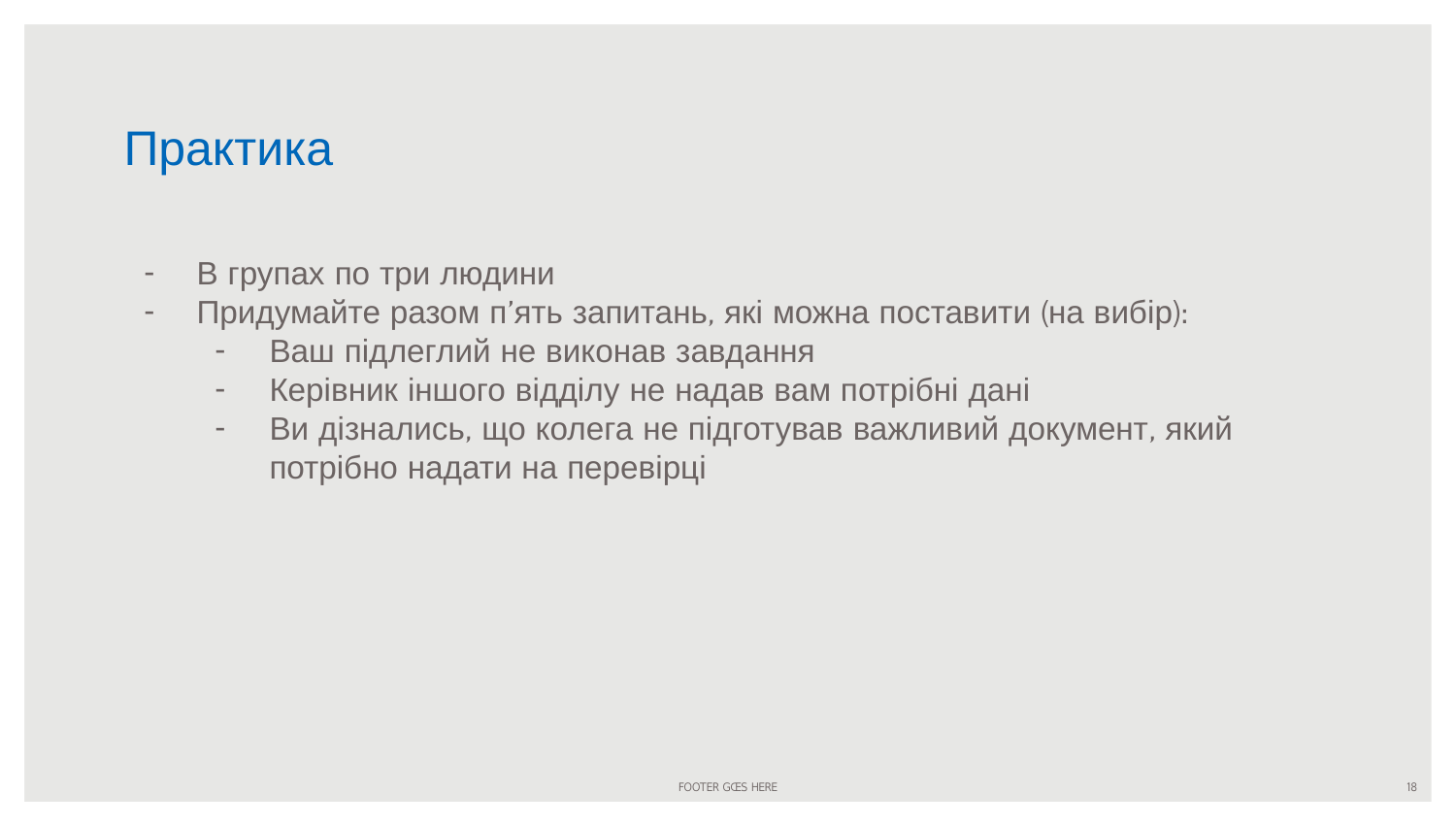

# Практика

В групах по три людини
Придумайте разом п’ять запитань, які можна поставити (на вибір):
Ваш підлеглий не виконав завдання
Керівник іншого відділу не надав вам потрібні дані
Ви дізнались, що колега не підготував важливий документ, який потрібно надати на перевірці

FOOTER GOES HERE
18